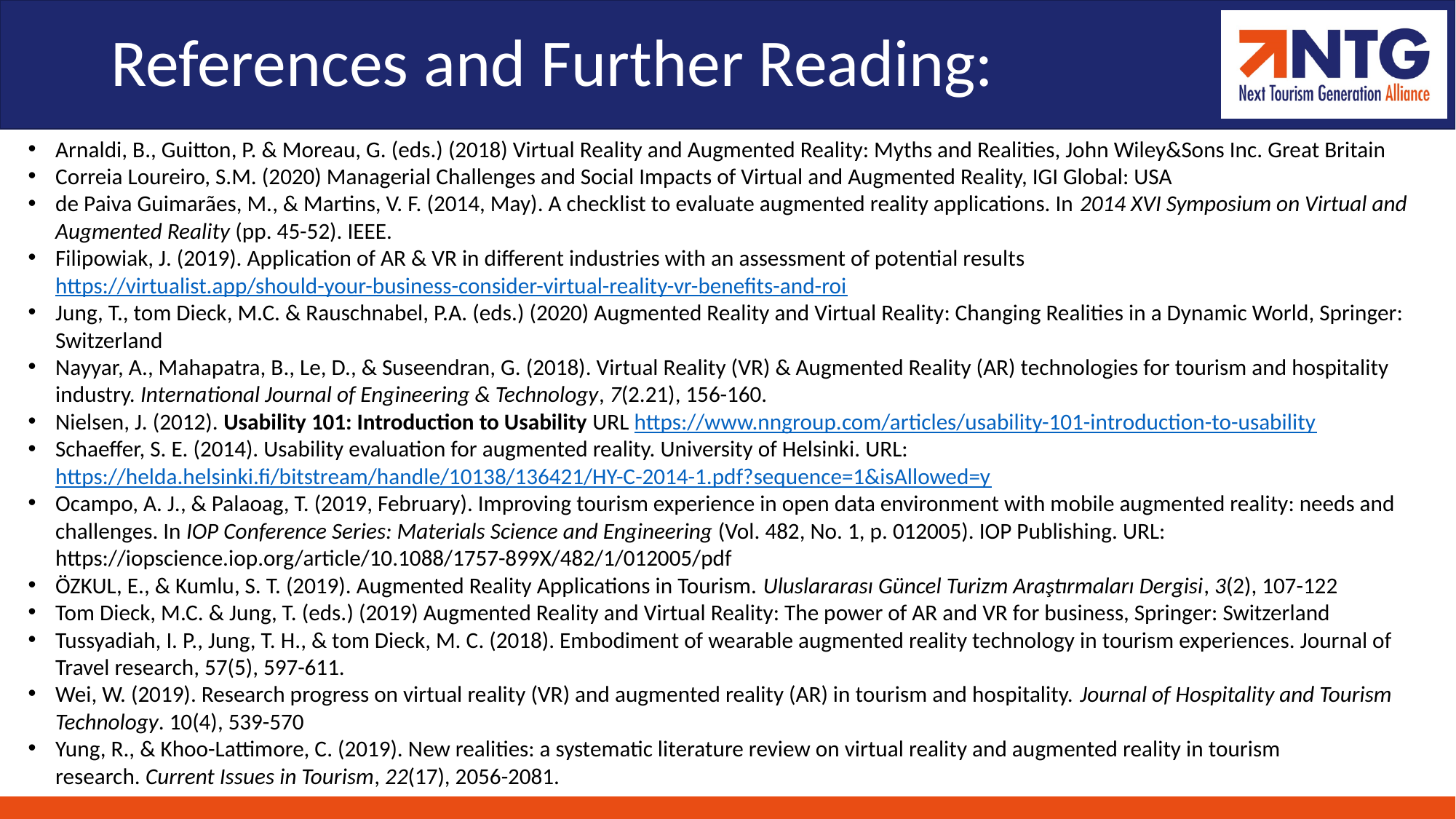

# References and Further Reading:
Arnaldi, B., Guitton, P. & Moreau, G. (eds.) (2018) Virtual Reality and Augmented Reality: Myths and Realities, John Wiley&Sons Inc. Great Britain
Correia Loureiro, S.M. (2020) Managerial Challenges and Social Impacts of Virtual and Augmented Reality, IGI Global: USA
de Paiva Guimarães, M., & Martins, V. F. (2014, May). A checklist to evaluate augmented reality applications. In 2014 XVI Symposium on Virtual and Augmented Reality (pp. 45-52). IEEE.
Filipowiak, J. (2019). Application of AR & VR in different industries with an assessment of potential results https://virtualist.app/should-your-business-consider-virtual-reality-vr-benefits-and-roi
Jung, T., tom Dieck, M.C. & Rauschnabel, P.A. (eds.) (2020) Augmented Reality and Virtual Reality: Changing Realities in a Dynamic World, Springer: Switzerland
Nayyar, A., Mahapatra, B., Le, D., & Suseendran, G. (2018). Virtual Reality (VR) & Augmented Reality (AR) technologies for tourism and hospitality industry. International Journal of Engineering & Technology, 7(2.21), 156-160.
Nielsen, J. (2012). Usability 101: Introduction to Usability URL https://www.nngroup.com/articles/usability-101-introduction-to-usability
Schaeffer, S. E. (2014). Usability evaluation for augmented reality. University of Helsinki. URL: https://helda.helsinki.fi/bitstream/handle/10138/136421/HY-C-2014-1.pdf?sequence=1&isAllowed=y
Ocampo, A. J., & Palaoag, T. (2019, February). Improving tourism experience in open data environment with mobile augmented reality: needs and challenges. In IOP Conference Series: Materials Science and Engineering (Vol. 482, No. 1, p. 012005). IOP Publishing. URL: https://iopscience.iop.org/article/10.1088/1757-899X/482/1/012005/pdf
ÖZKUL, E., & Kumlu, S. T. (2019). Augmented Reality Applications in Tourism. Uluslararası Güncel Turizm Araştırmaları Dergisi, 3(2), 107-122
Tom Dieck, M.C. & Jung, T. (eds.) (2019) Augmented Reality and Virtual Reality: The power of AR and VR for business, Springer: Switzerland
Tussyadiah, I. P., Jung, T. H., & tom Dieck, M. C. (2018). Embodiment of wearable augmented reality technology in tourism experiences. Journal of Travel research, 57(5), 597-611.
Wei, W. (2019). Research progress on virtual reality (VR) and augmented reality (AR) in tourism and hospitality. Journal of Hospitality and Tourism Technology. 10(4), 539-570
Yung, R., & Khoo-Lattimore, C. (2019). New realities: a systematic literature review on virtual reality and augmented reality in tourism research. Current Issues in Tourism, 22(17), 2056-2081.